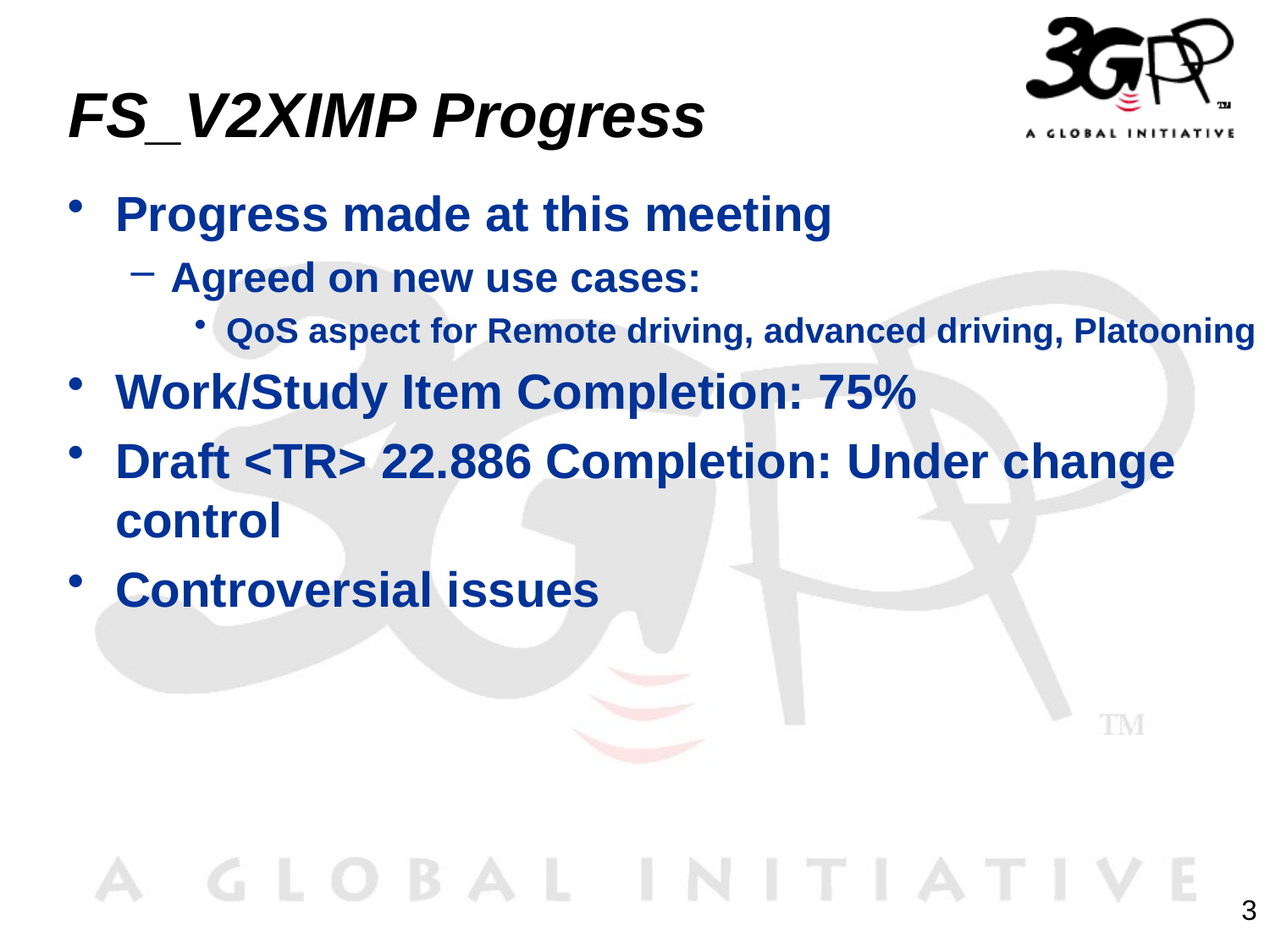

# FS_V2XIMP Progress
Progress made at this meeting
Agreed on new use cases:
QoS aspect for Remote driving, advanced driving, Platooning
Work/Study Item Completion: 75%
Draft <TR> 22.886 Completion: Under change control
Controversial issues

3